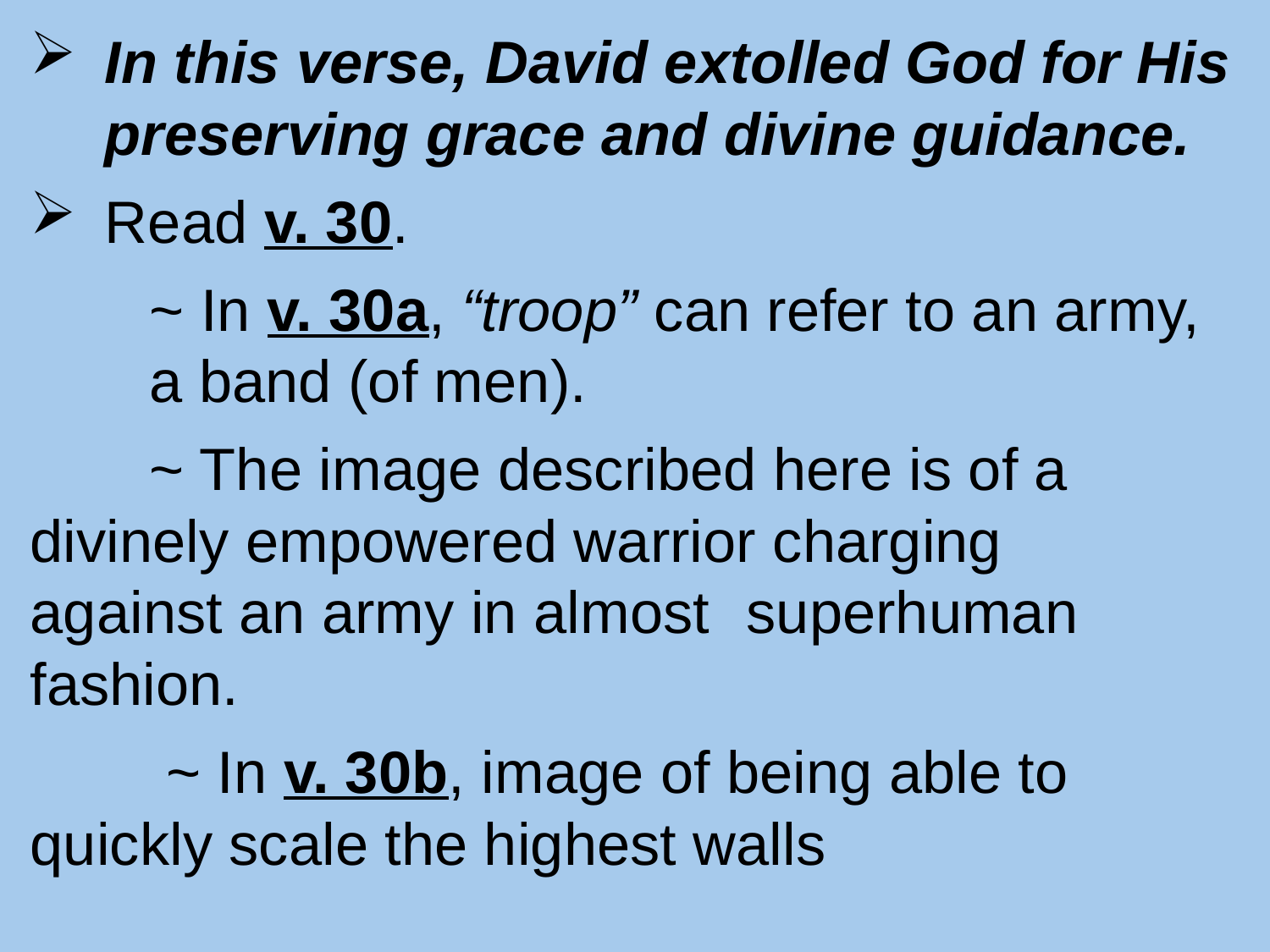

In this verse, David extolled God for His preserving grace and divine guidance.
Read v. 30.
		~ In v. 30a, “troop” can refer to an army, 					a band (of men).
		~ The image described here is of a 						divinely empowered warrior charging 					against an army in almost 								superhuman fashion.
	 ~ In v. 30b, image of being able to 						quickly scale the highest walls